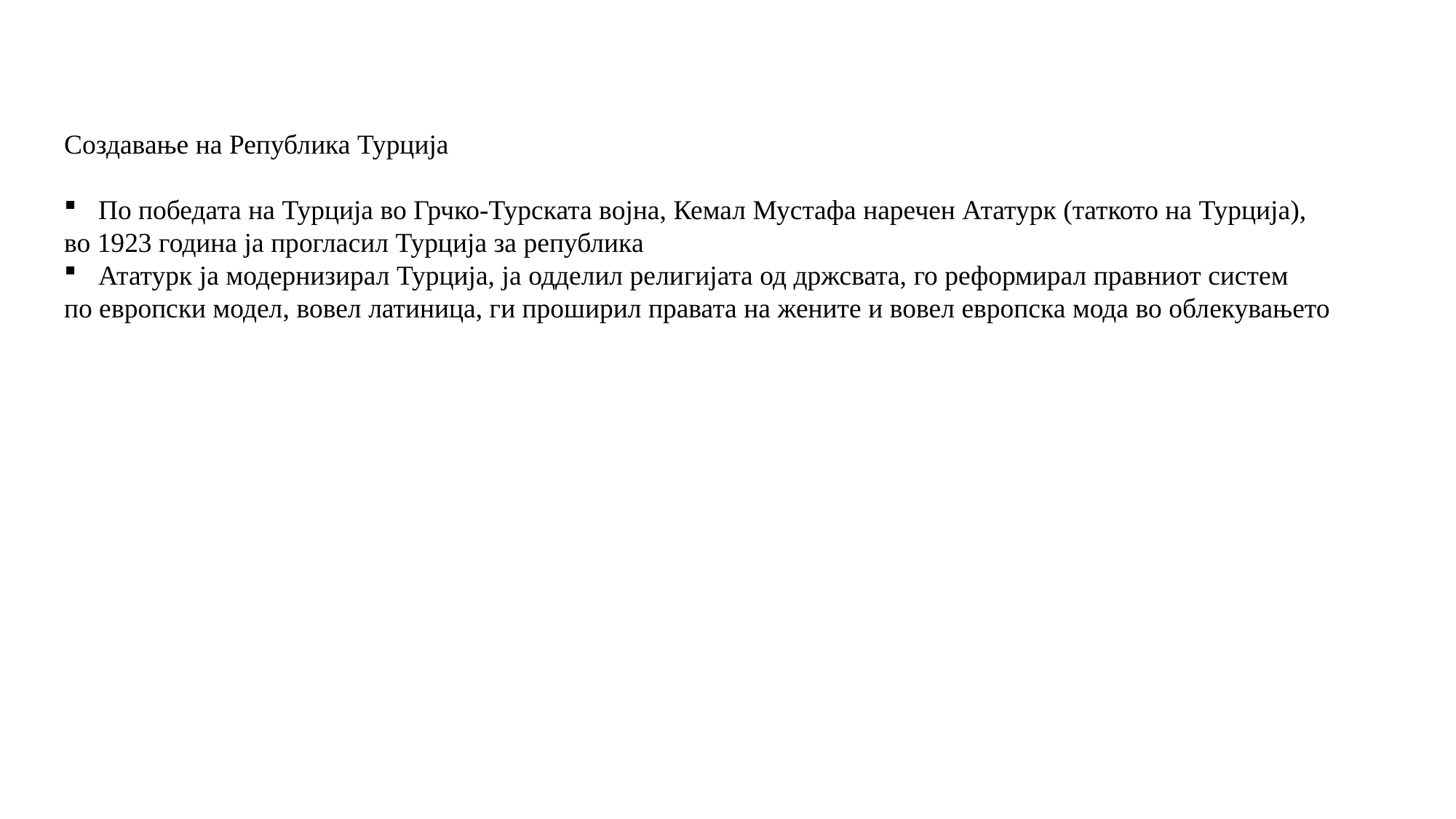

Создавање на Република Турција

По победата на Турција во Грчко-Турската војна, Кемал Мустафа наречен Ататурк (таткото на Турција),
во 1923 година ја прогласил Турција за република
Ататурк ја модернизирал Турција, ја одделил религијата од држсвата, го реформирал правниот систем
по европски модел, вовел латиница, ги проширил правата на жените и вовел европска мода во облекувањето